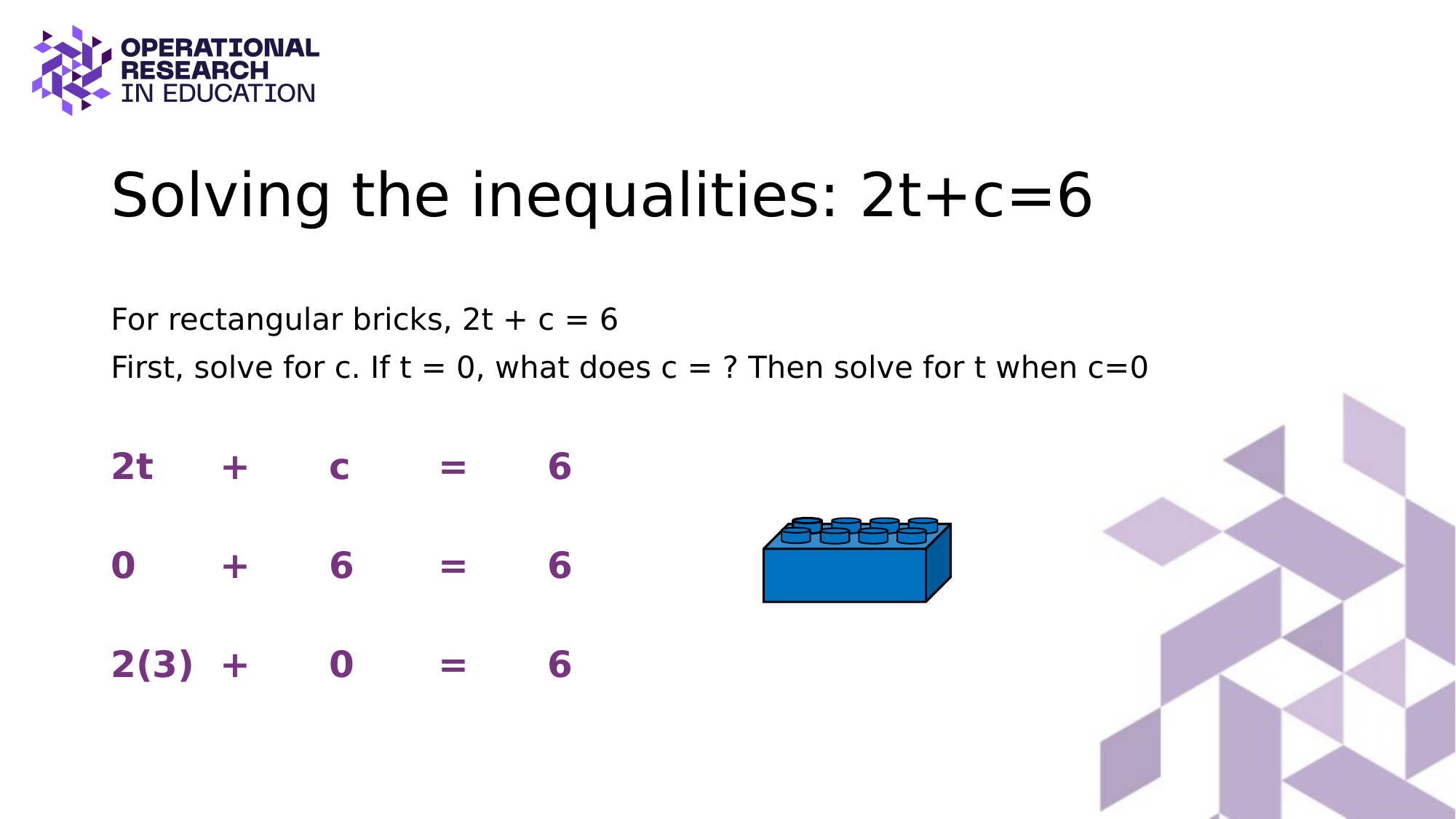

# Solving the inequalities: 2t+c=6
For rectangular bricks, 2t + c = 6
First, solve for c. If t = 0, what does c = ? Then solve for t when c=0

2t	+	c	=	6

0	+	6	=	6

2(3)	+	0	=	6